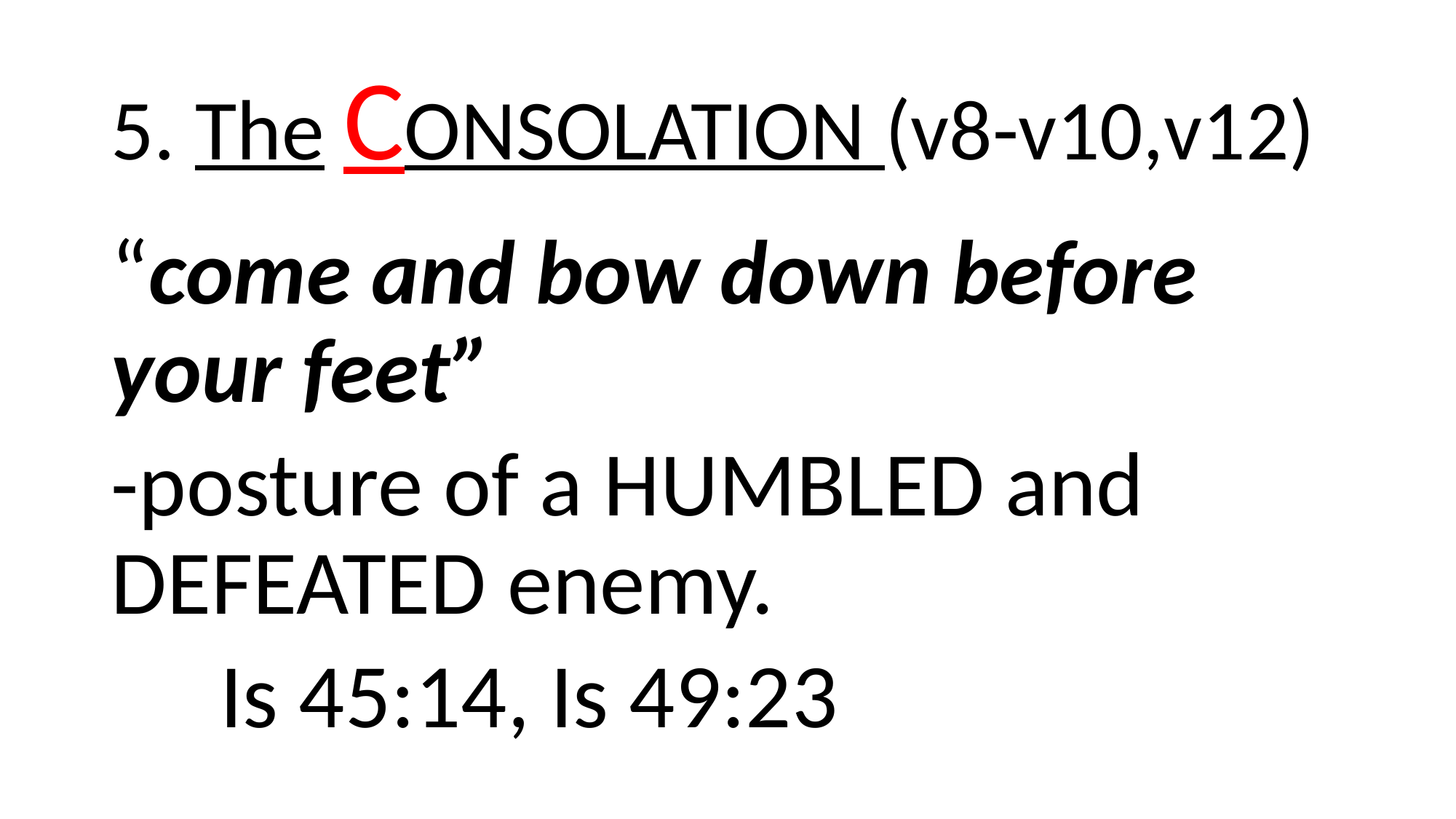

# 5. The CONSOLATION (v8-v10,v12)
“come and bow down before your feet”
-posture of a HUMBLED and DEFEATED enemy.
	Is 45:14, Is 49:23